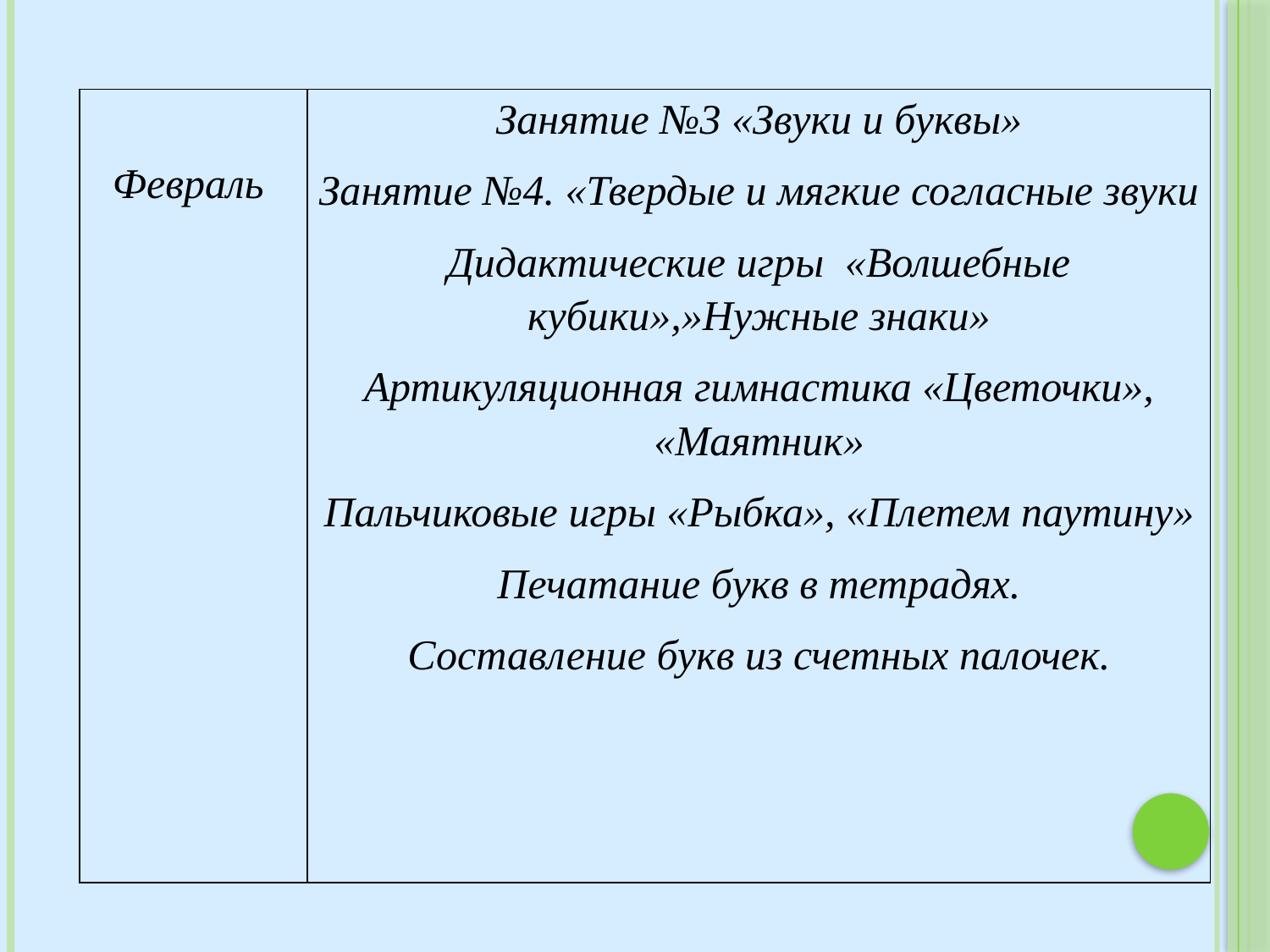

| Февраль | Занятие №3 «Звуки и буквы» Занятие №4. «Твердые и мягкие согласные звуки Дидактические игры «Волшебные кубики»,»Нужные знаки» Артикуляционная гимнастика «Цветочки», «Маятник» Пальчиковые игры «Рыбка», «Плетем паутину» Печатание букв в тетрадях. Составление букв из счетных палочек. |
| --- | --- |